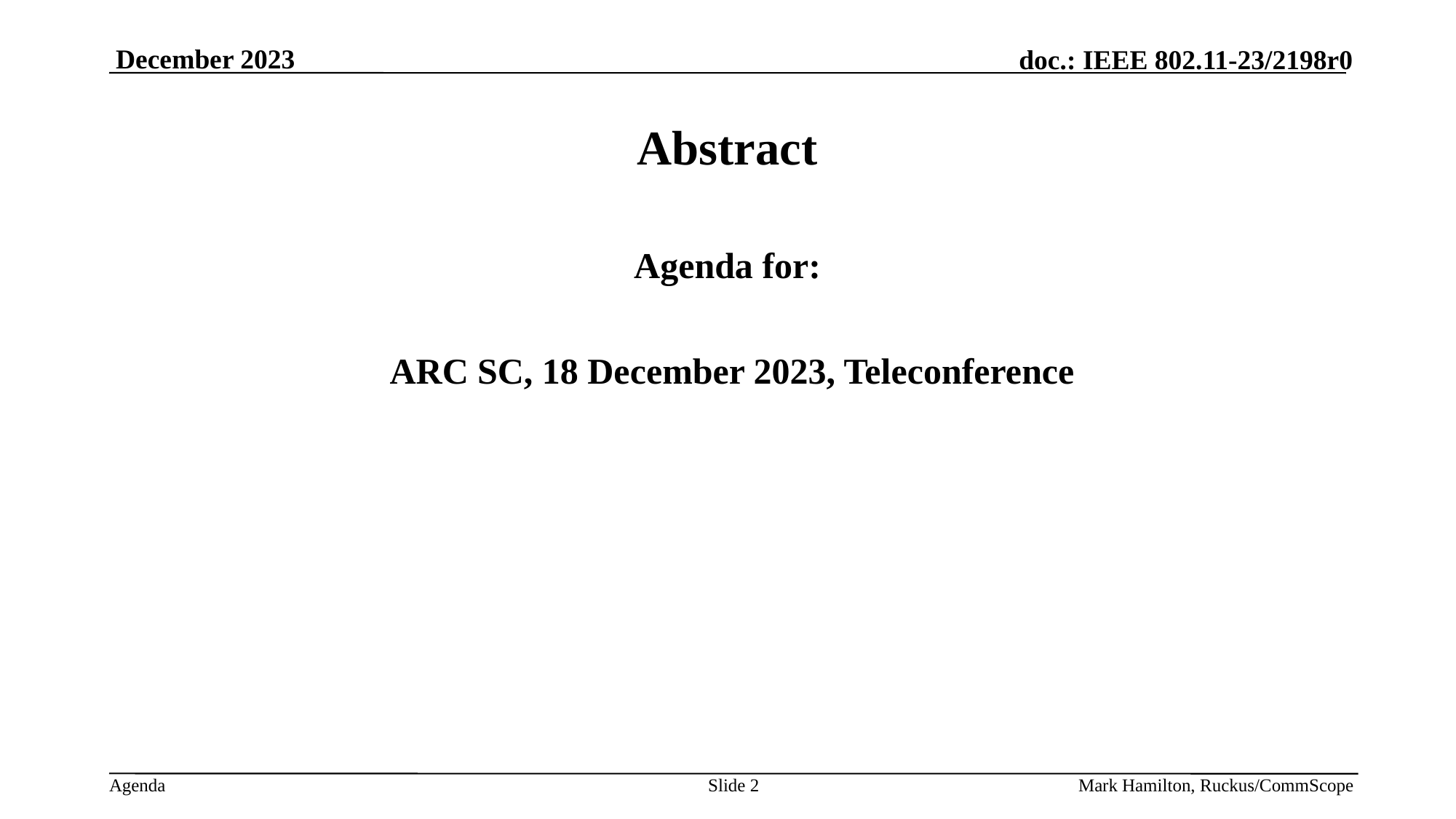

# Abstract
Agenda for:

 ARC SC, 18 December 2023, Teleconference
Slide 2